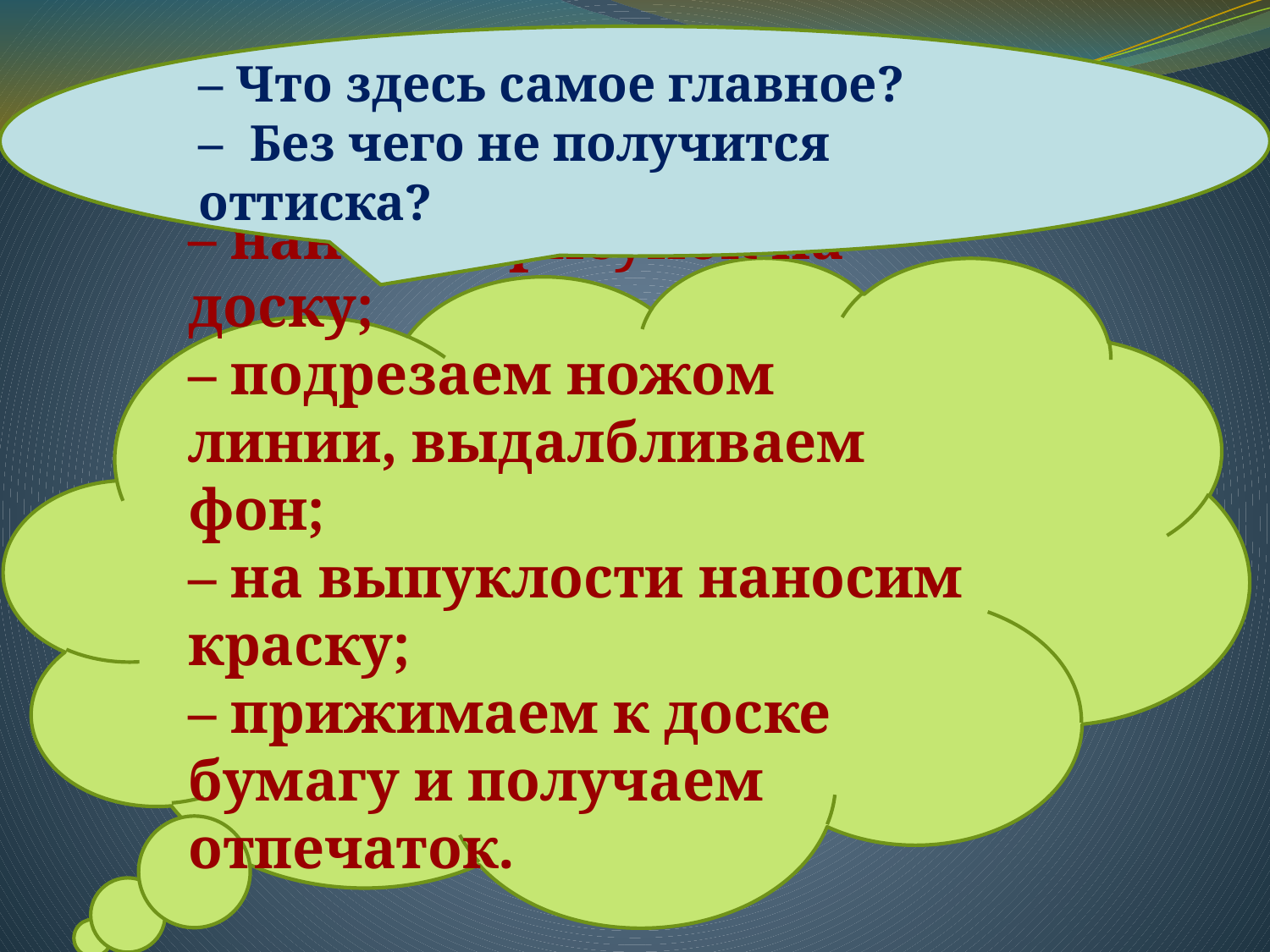

– Что здесь самое главное?
–  Без чего не получится оттиска?
# Проверь себя
– наносим рисунок на доску;
– подрезаем ножом линии, выдалбливаем фон;
– на выпуклости наносим краску;
– прижимаем к доске бумагу и получаем отпечаток.